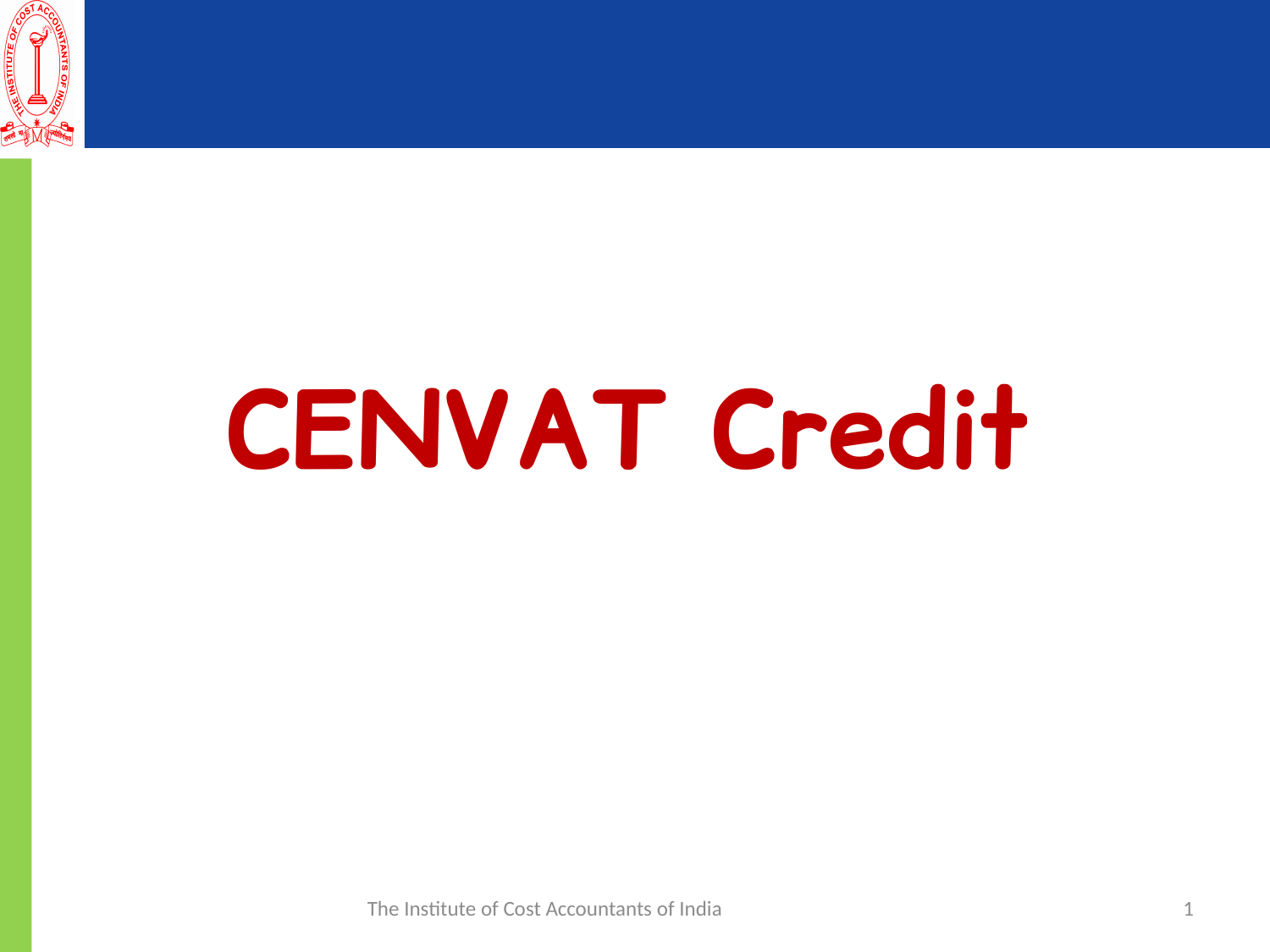

CENVAT Credit
The Institute of Cost Accountants of India
1